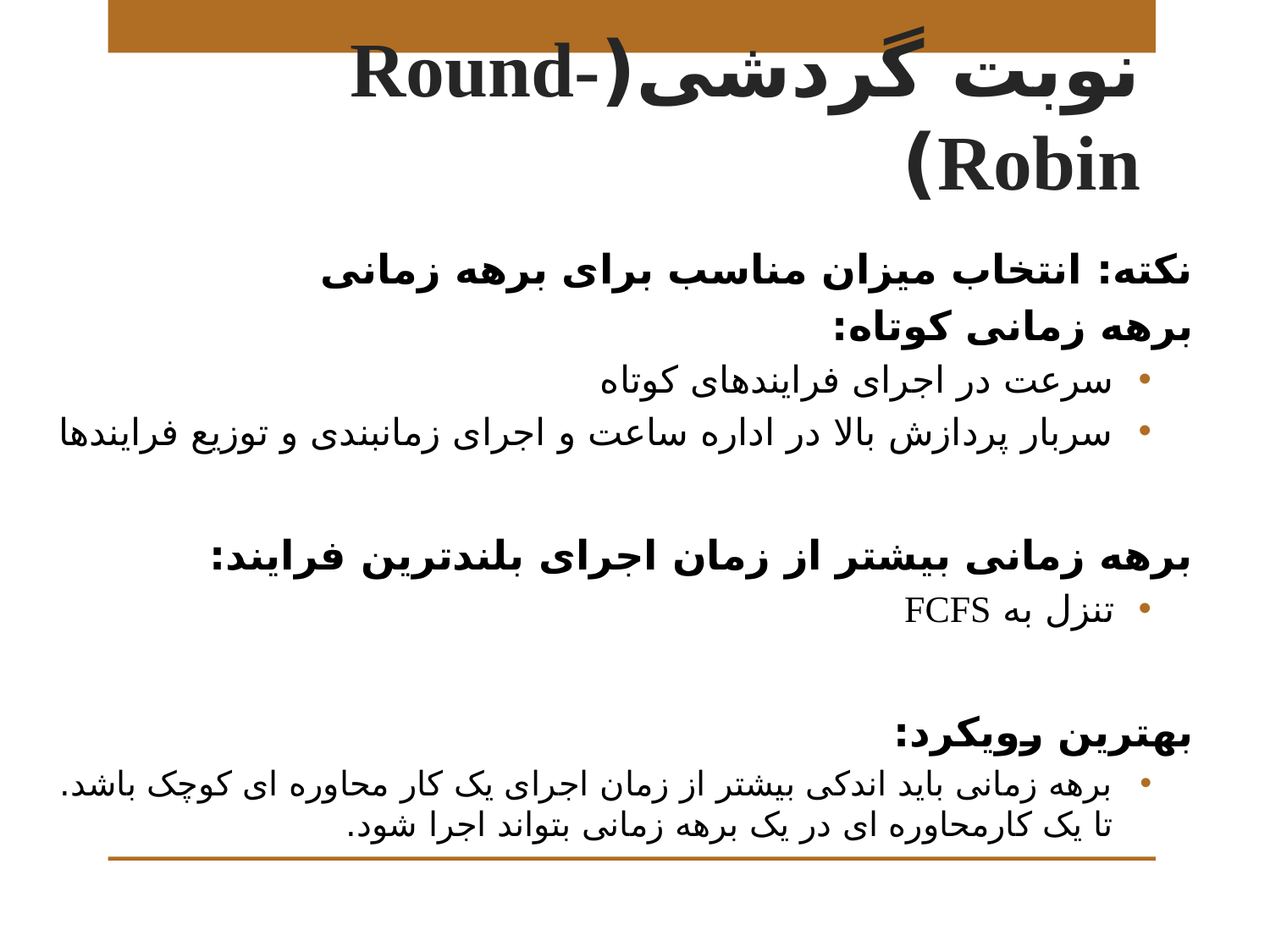

# نوبت گردشی(Round-Robin)
نکته: انتخاب میزان مناسب برای برهه زمانی
برهه زمانی کوتاه:
سرعت در اجرای فرایندهای کوتاه
سربار پردازش بالا در اداره ساعت و اجرای زمانبندی و توزیع فرایندها

برهه زمانی بیشتر از زمان اجرای بلندترین فرایند:
تنزل به FCFS

بهترین رویکرد:
برهه زمانی باید اندکی بیشتر از زمان اجرای یک کار محاوره ای کوچک باشد. تا یک کارمحاوره ای در یک برهه زمانی بتواند اجرا شود.